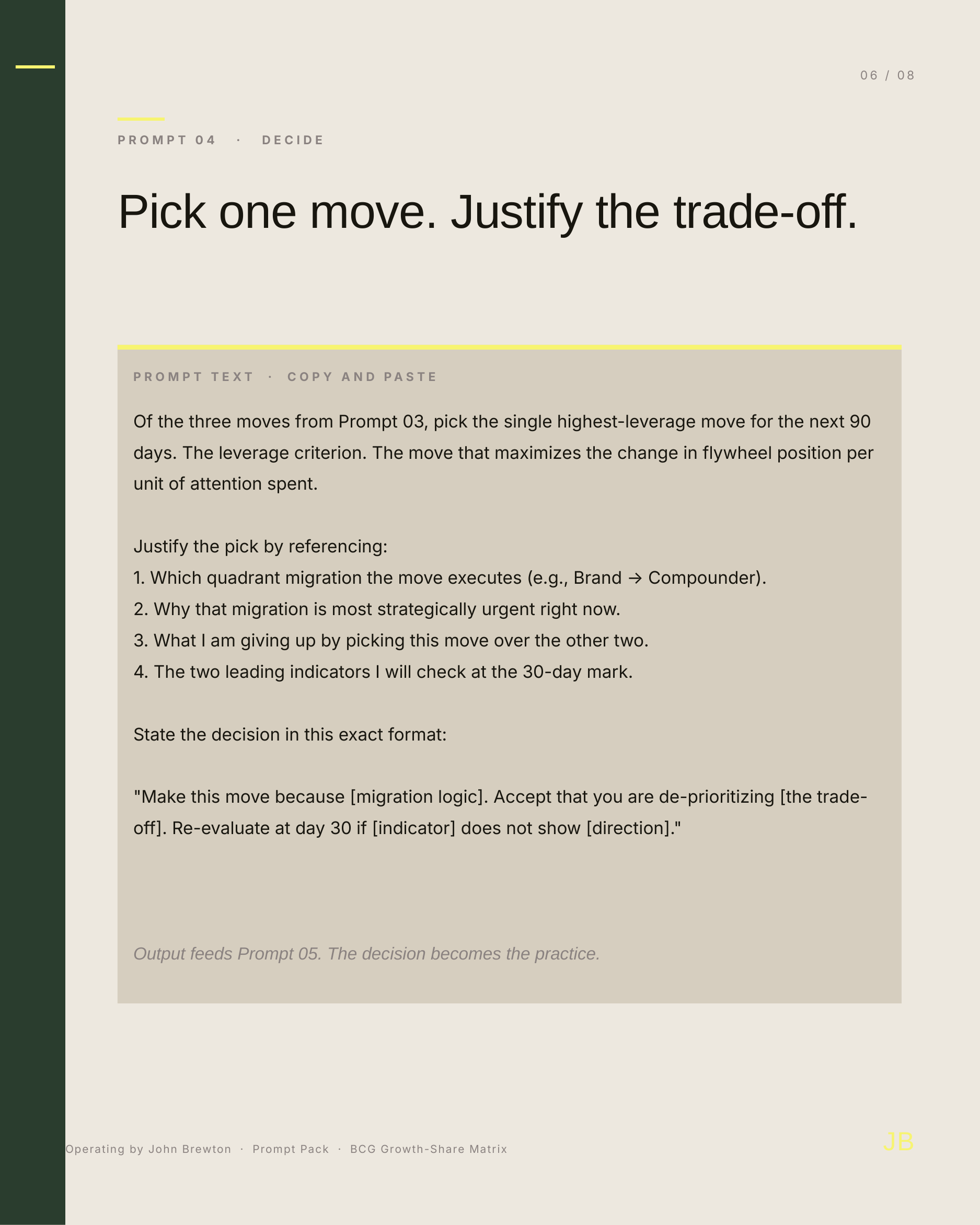

06 / 08

PROMPT 04   ·   DECIDE
Pick one move. Justify the trade-off.

PROMPT TEXT  ·  COPY AND PASTE
Of the three moves from Prompt 03, pick the single highest-leverage move for the next 90 days. The leverage criterion. The move that maximizes the change in flywheel position per unit of attention spent.

Justify the pick by referencing:
1. Which quadrant migration the move executes (e.g., Brand → Compounder).
2. Why that migration is most strategically urgent right now.
3. What I am giving up by picking this move over the other two.
4. The two leading indicators I will check at the 30-day mark.

State the decision in this exact format:

"Make this move because [migration logic]. Accept that you are de-prioritizing [the trade-off]. Re-evaluate at day 30 if [indicator] does not show [direction]."
Output feeds Prompt 05. The decision becomes the practice.
JB
Operating by John Brewton  ·  Prompt Pack  ·  BCG Growth-Share Matrix